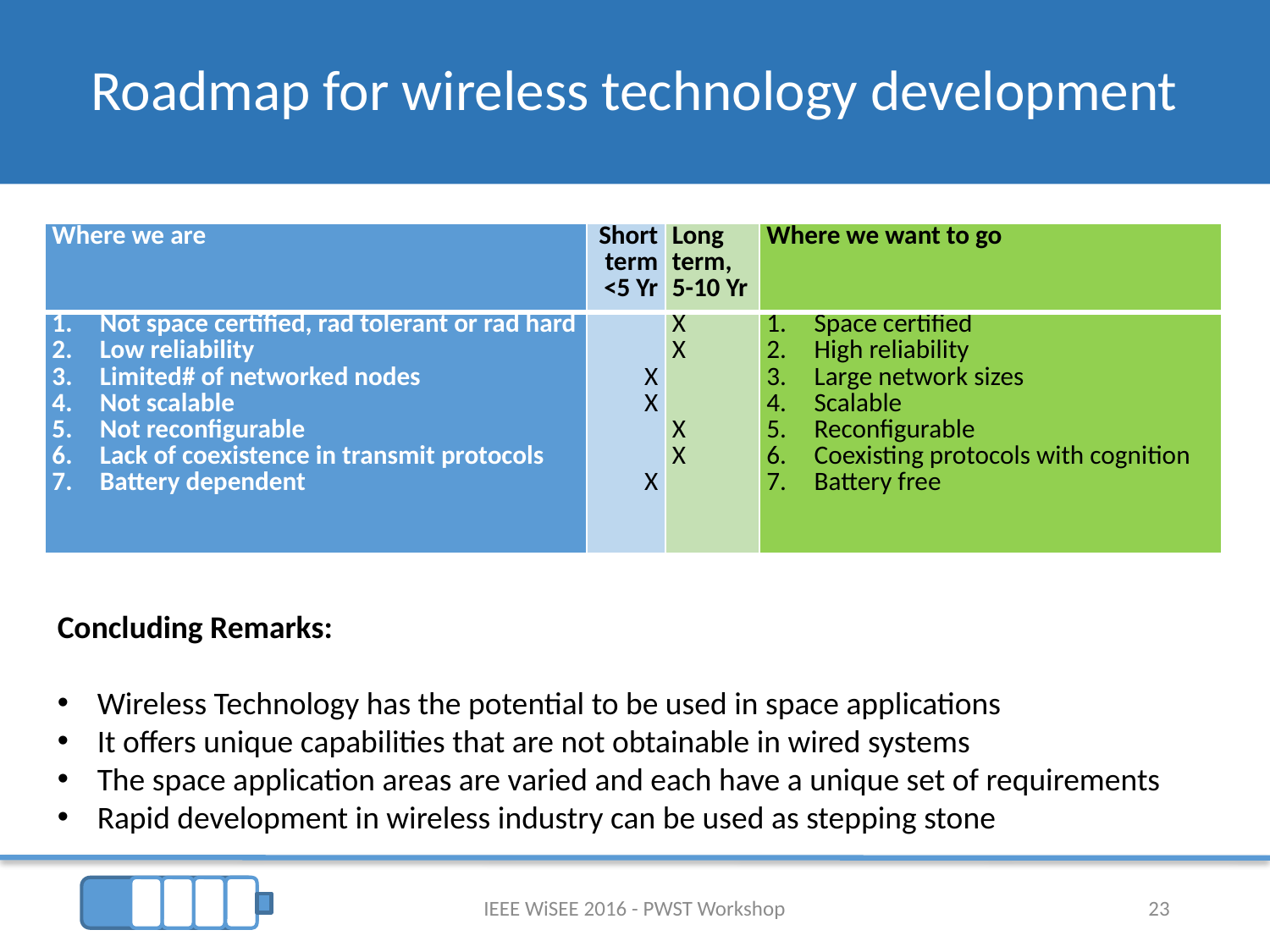

# Roadmap for wireless technology development
| Where we are | Short term <5 Yr | Long term, 5-10 Yr | Where we want to go |
| --- | --- | --- | --- |
| Not space certified, rad tolerant or rad hard Low reliability Limited# of networked nodes Not scalable Not reconfigurable Lack of coexistence in transmit protocols Battery dependent | X X   X | X X     X X | Space certified High reliability Large network sizes Scalable Reconfigurable Coexisting protocols with cognition Battery free |
Concluding Remarks:

Wireless Technology has the potential to be used in space applications
It offers unique capabilities that are not obtainable in wired systems
The space application areas are varied and each have a unique set of requirements
Rapid development in wireless industry can be used as stepping stone

IEEE WiSEE 2016 - PWST Workshop
23